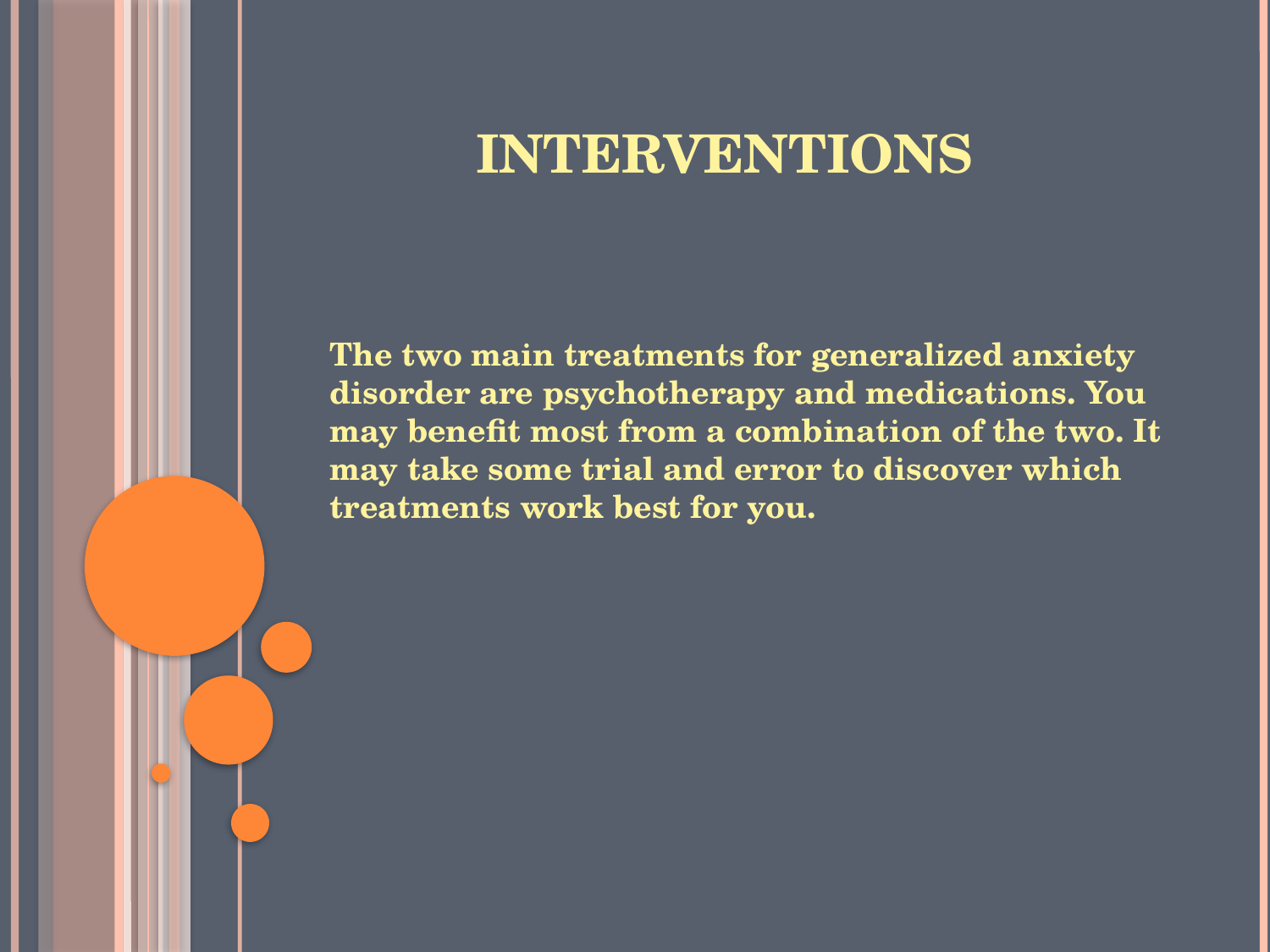

# Interventions
The two main treatments for generalized anxiety disorder are psychotherapy and medications. You may benefit most from a combination of the two. It may take some trial and error to discover which treatments work best for you.